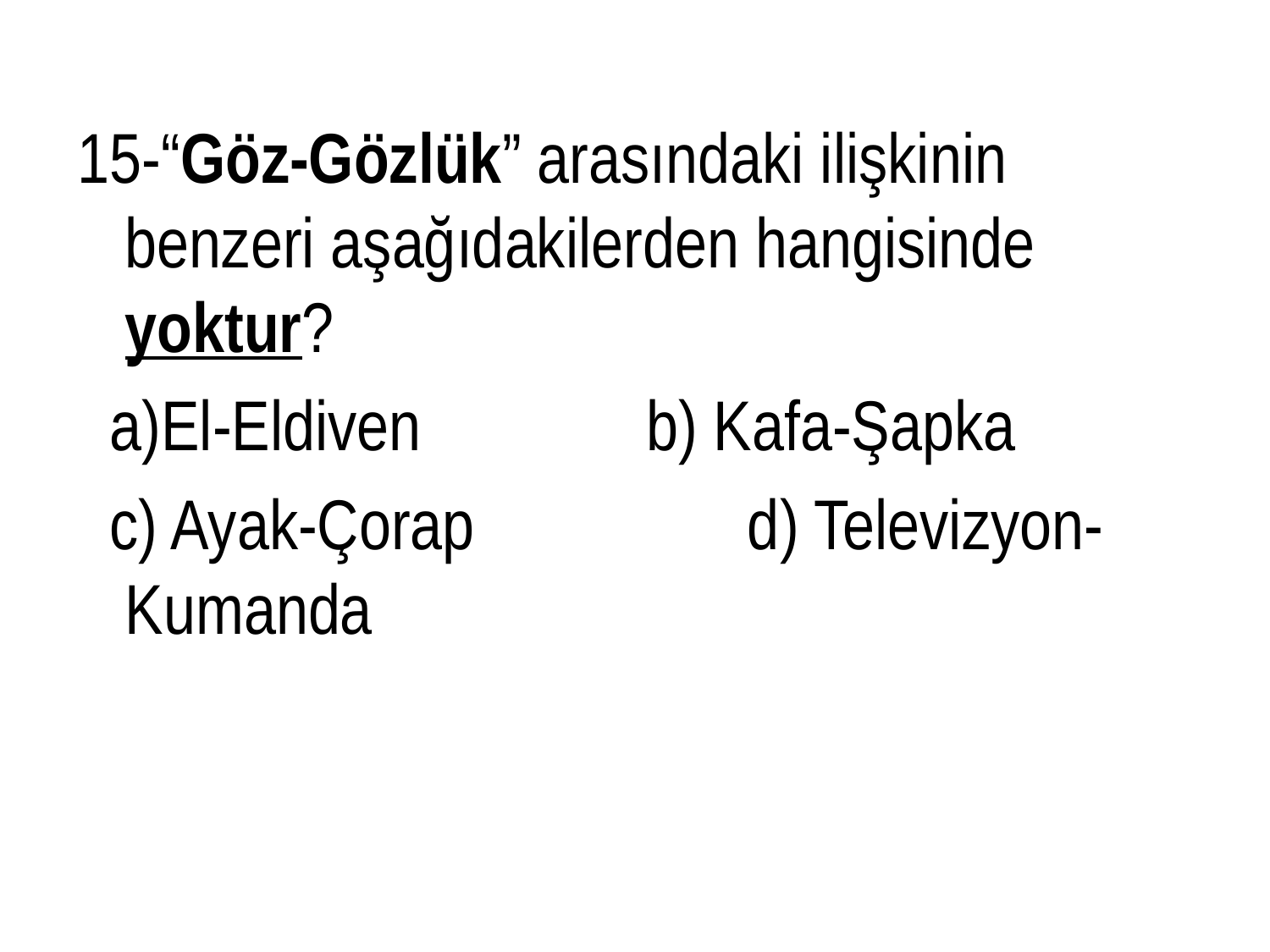

15-“Göz-Gözlük” arasındaki ilişkinin benzeri aşağıdakilerden hangisinde yoktur?
  a)El-Eldiven              b) Kafa-Şapka
  c) Ayak-Çorap                 d) Televizyon-Kumanda